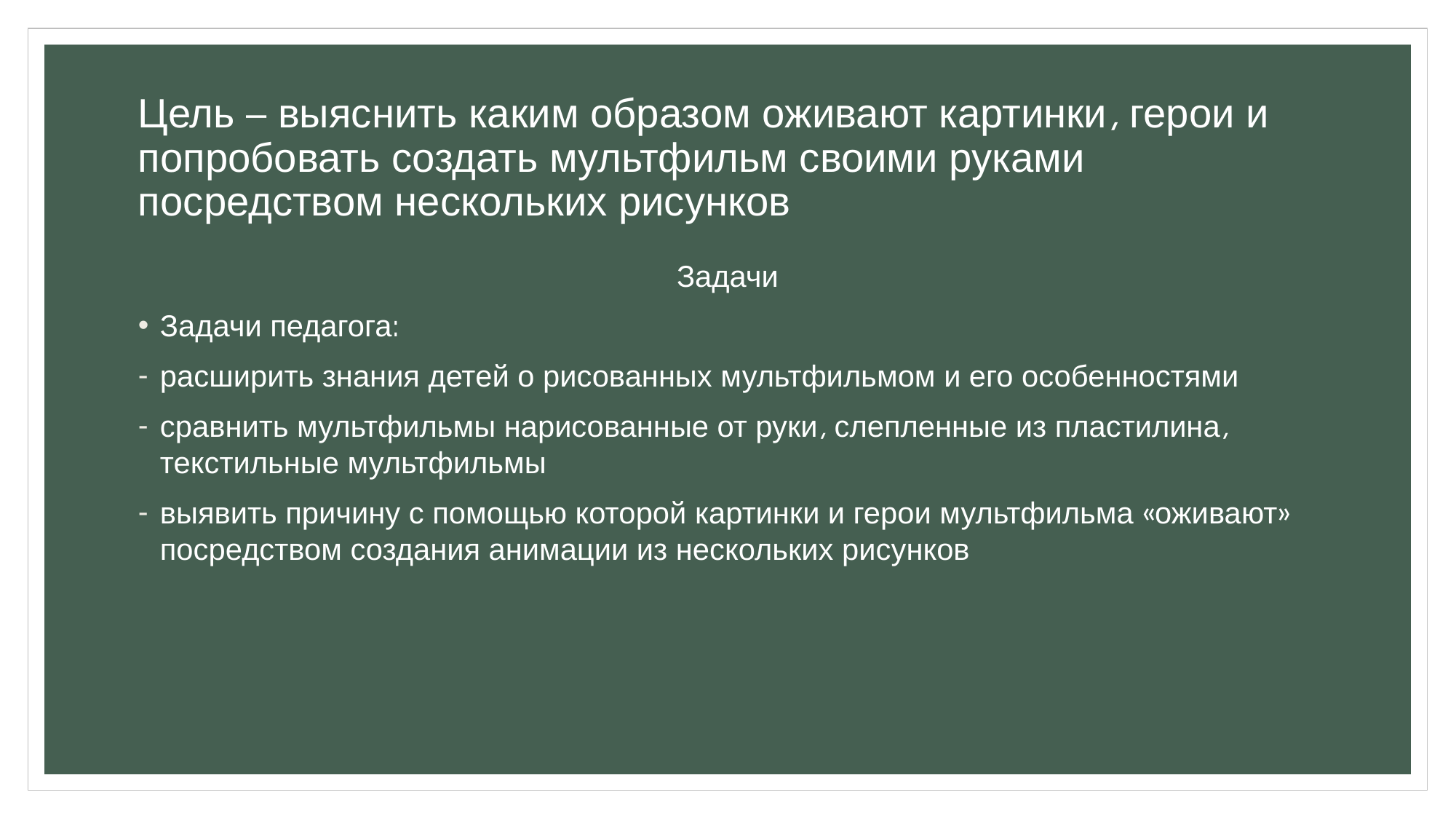

# Цель – выяснить каким образом оживают картинки, герои и попробовать создать мультфильм своими руками посредством нескольких рисунков
Задачи
Задачи педагога:
расширить знания детей о рисованных мультфильмом и его особенностями
сравнить мультфильмы нарисованные от руки, слепленные из пластилина, текстильные мультфильмы
выявить причину с помощью которой картинки и герои мультфильма «оживают» посредством создания анимации из нескольких рисунков